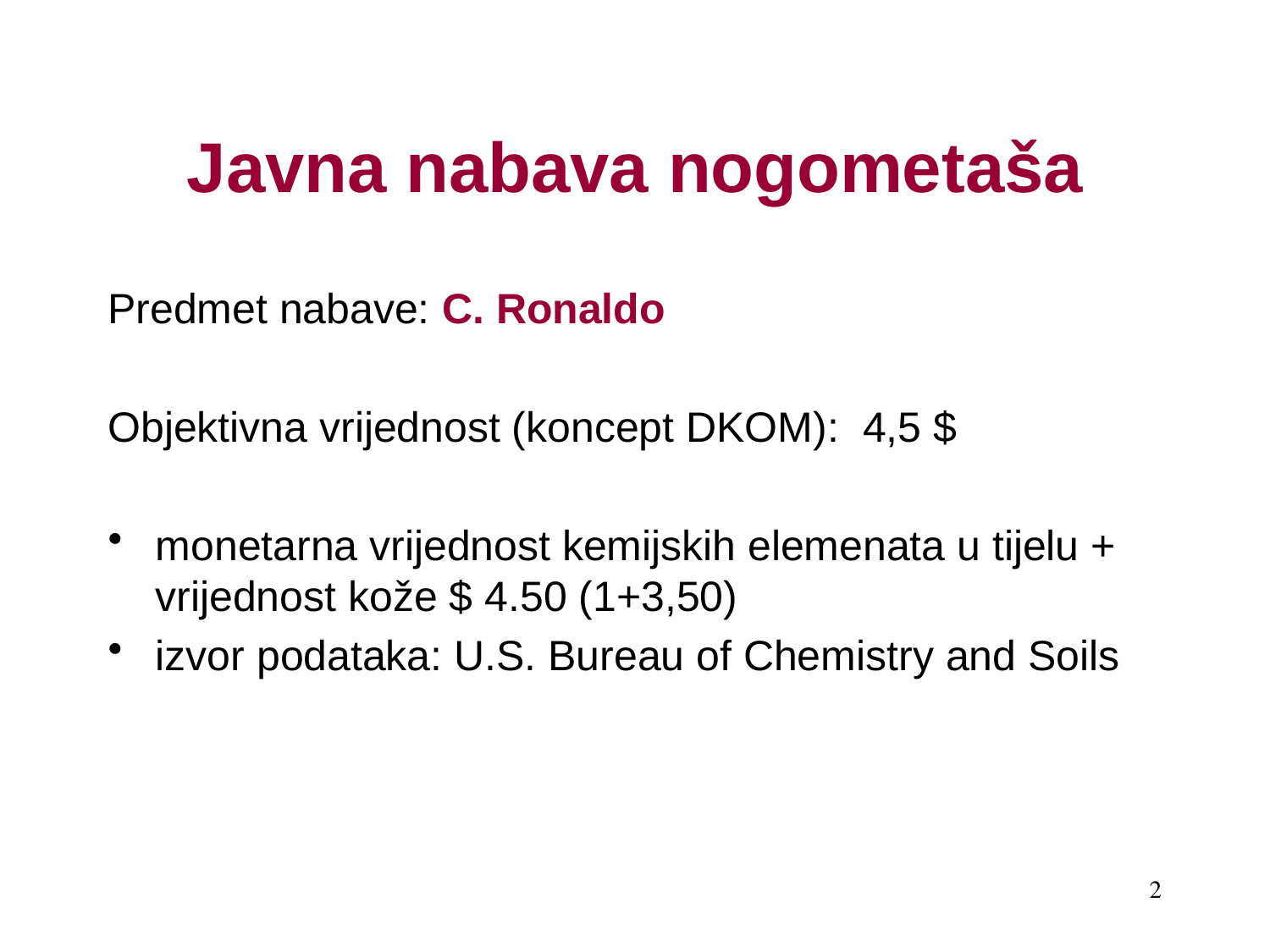

# Javna nabava nogometaša
Predmet nabave: C. Ronaldo

Objektivna vrijednost (koncept DKOM):  4,5 $

monetarna vrijednost kemijskih elemenata u tijelu + vrijednost kože $ 4.50 (1+3,50)
izvor podataka: U.S. Bureau of Chemistry and Soils

2